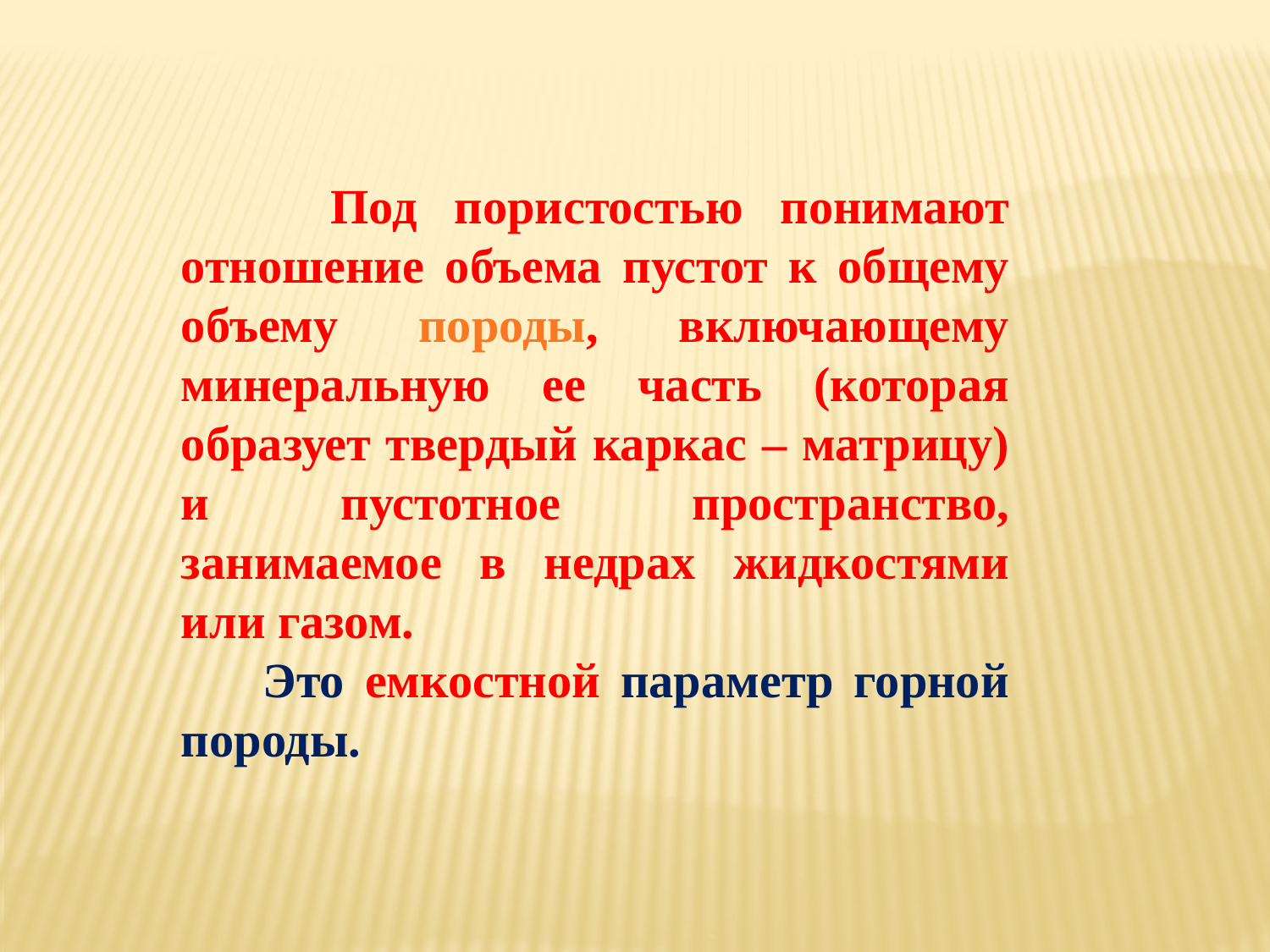

Под пористостью понимают отношение объема пустот к общему объему породы, включающему минеральную ее часть (которая образует твердый каркас – матрицу) и пустотное пространство, занимаемое в недрах жидкостями или газом.
    Это емкостной параметр горной породы.